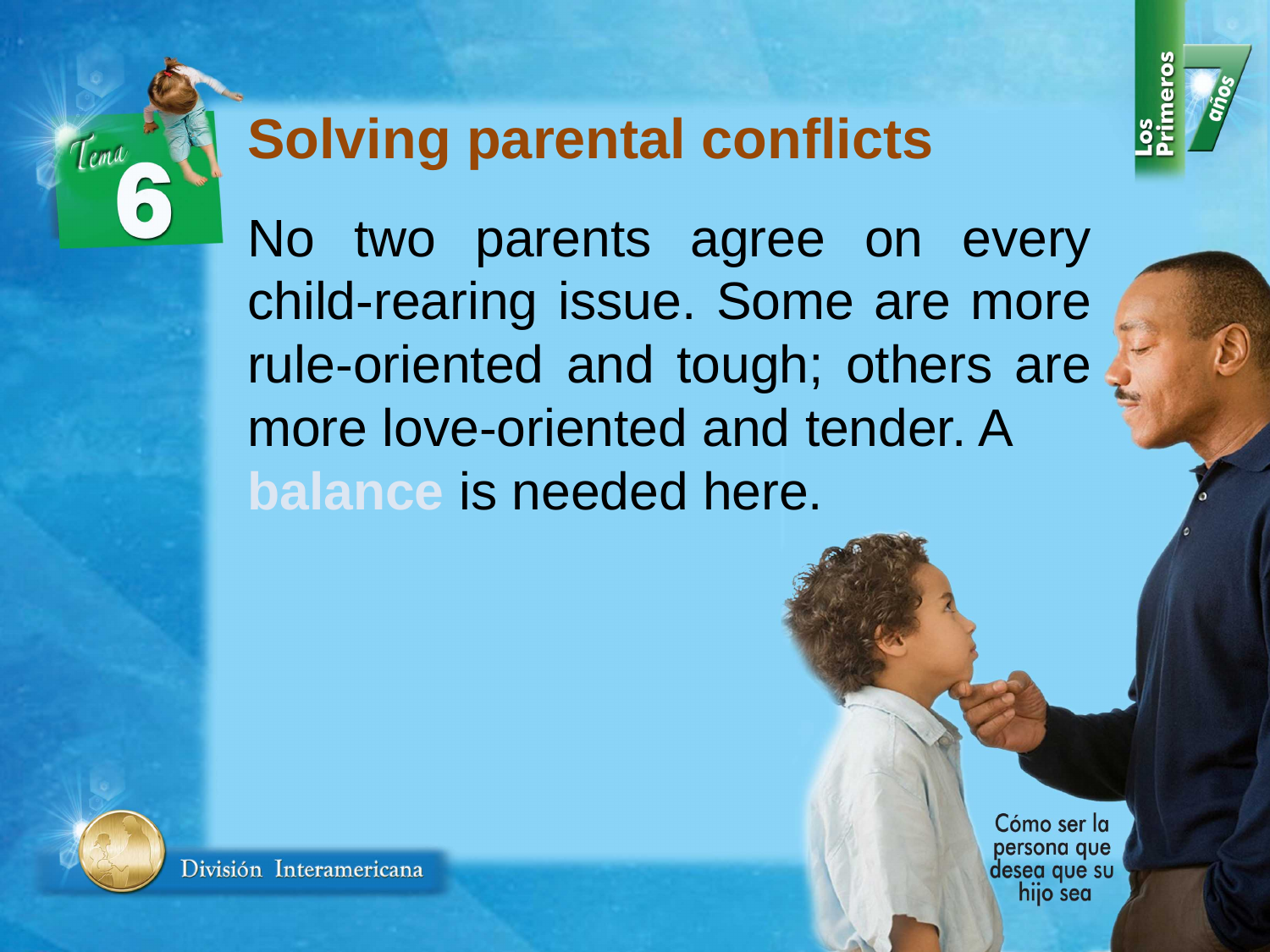

Solving parental conflicts

No two parents agree on every child-rearing issue. Some are more rule-oriented and tough; others are more love-oriented and tender. A
balance is needed here.